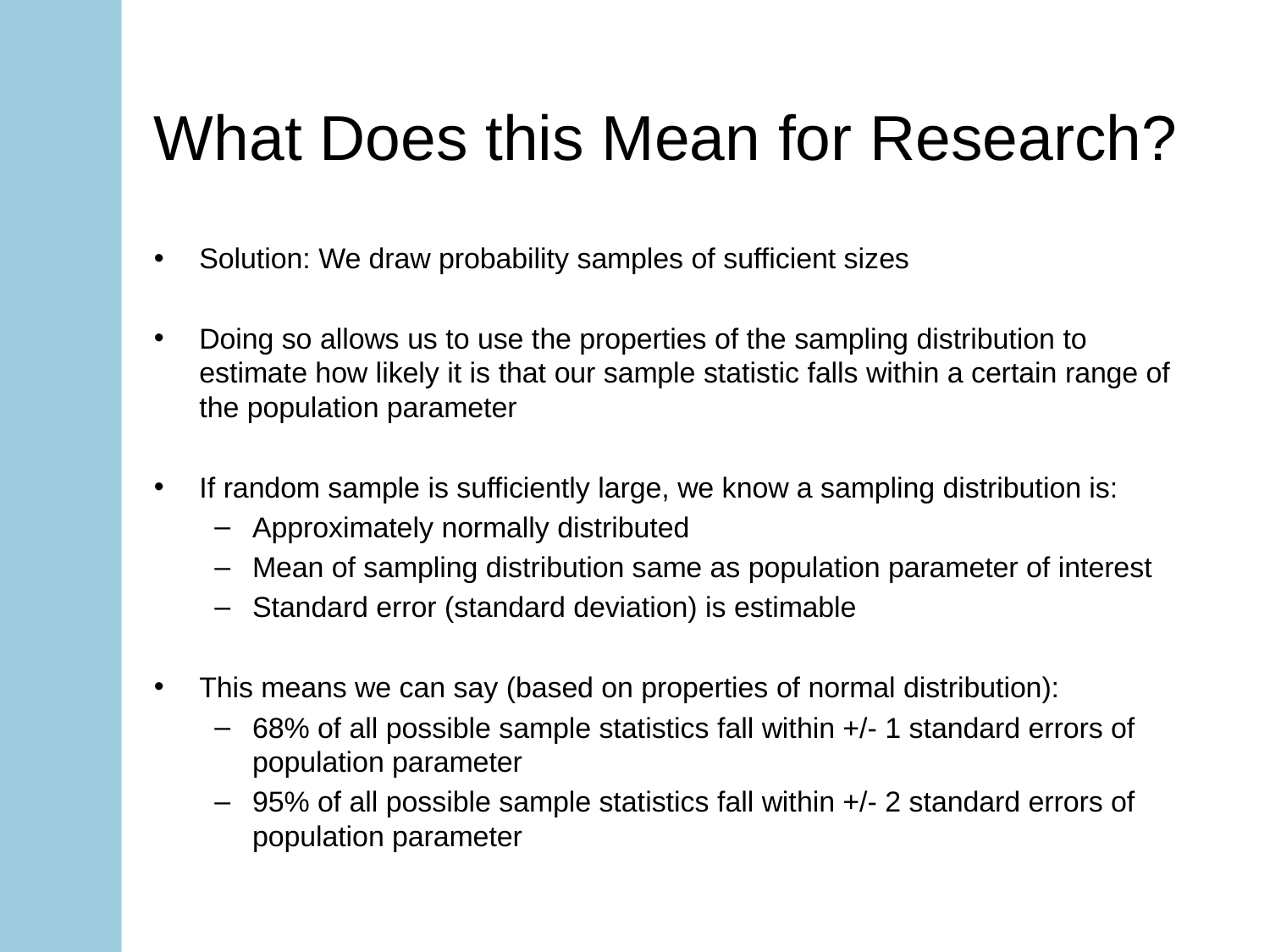

# What Does this Mean for Research?
Solution: We draw probability samples of sufficient sizes

Doing so allows us to use the properties of the sampling distribution to estimate how likely it is that our sample statistic falls within a certain range of the population parameter

If random sample is sufficiently large, we know a sampling distribution is:
Approximately normally distributed
Mean of sampling distribution same as population parameter of interest
Standard error (standard deviation) is estimable

This means we can say (based on properties of normal distribution):
68% of all possible sample statistics fall within +/- 1 standard errors of population parameter
95% of all possible sample statistics fall within +/- 2 standard errors of population parameter